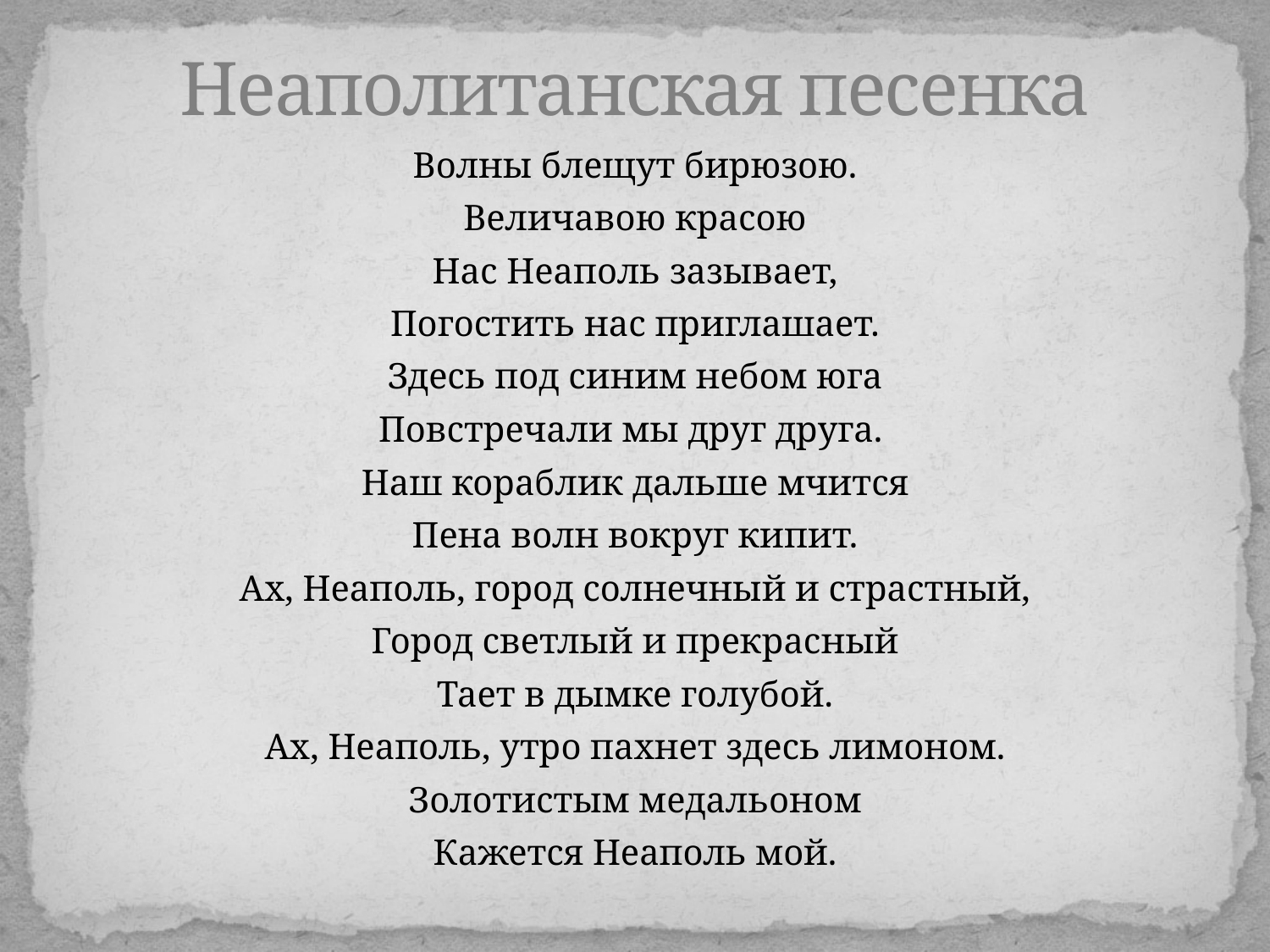

# Неаполитанская песенка
Волны блещут бирюзою.
Величавою красою
Нас Неаполь зазывает,
Погостить нас приглашает.
Здесь под синим небом юга
Повстречали мы друг друга.
Наш кораблик дальше мчится
Пена волн вокруг кипит.
Ах, Неаполь, город солнечный и страстный,
Город светлый и прекрасный
Тает в дымке голубой.
Ах, Неаполь, утро пахнет здесь лимоном.
Золотистым медальоном
Кажется Неаполь мой.